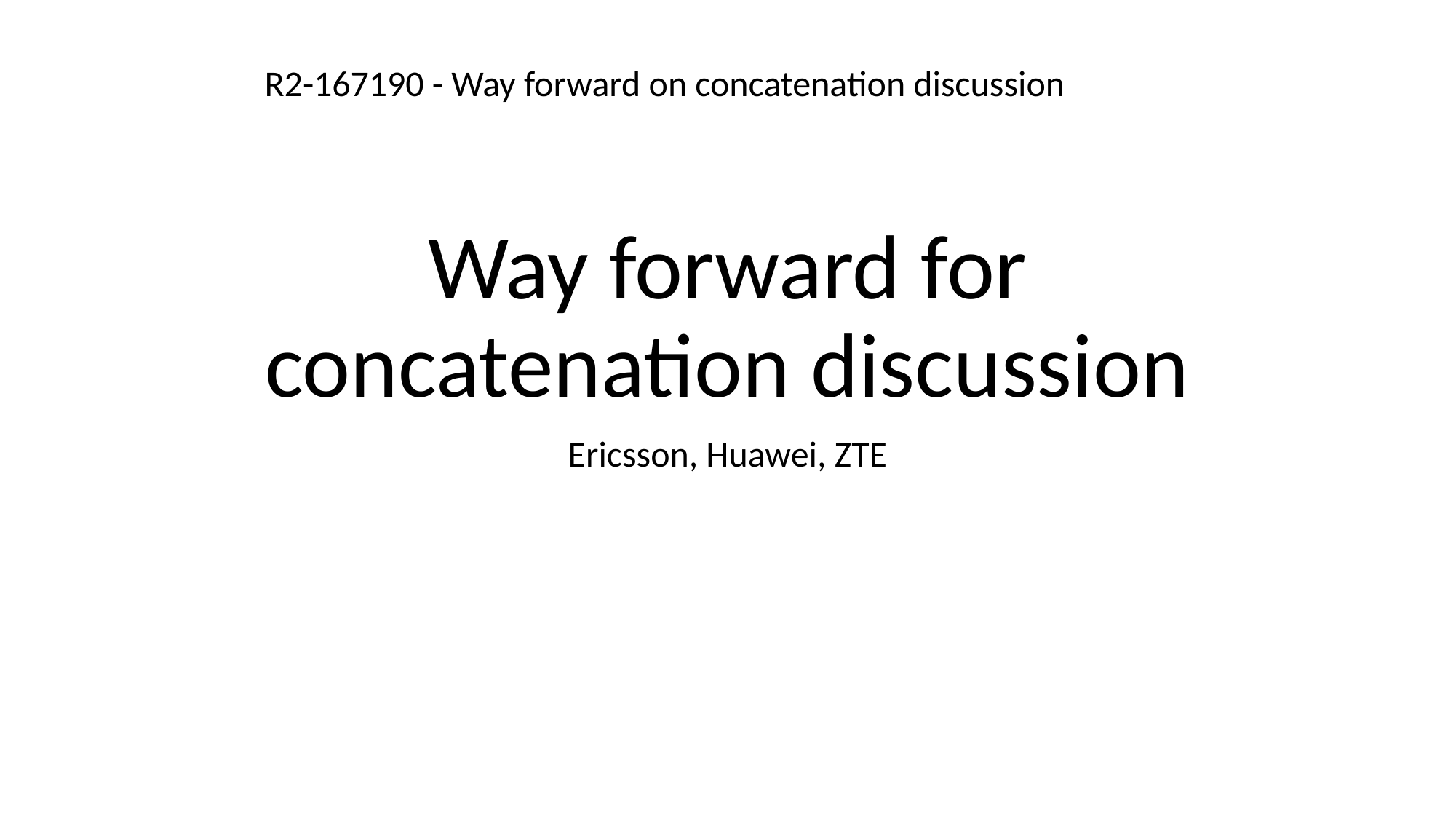

R2-167190 - Way forward on concatenation discussion
# Way forward for concatenation discussion
Ericsson, Huawei, ZTE